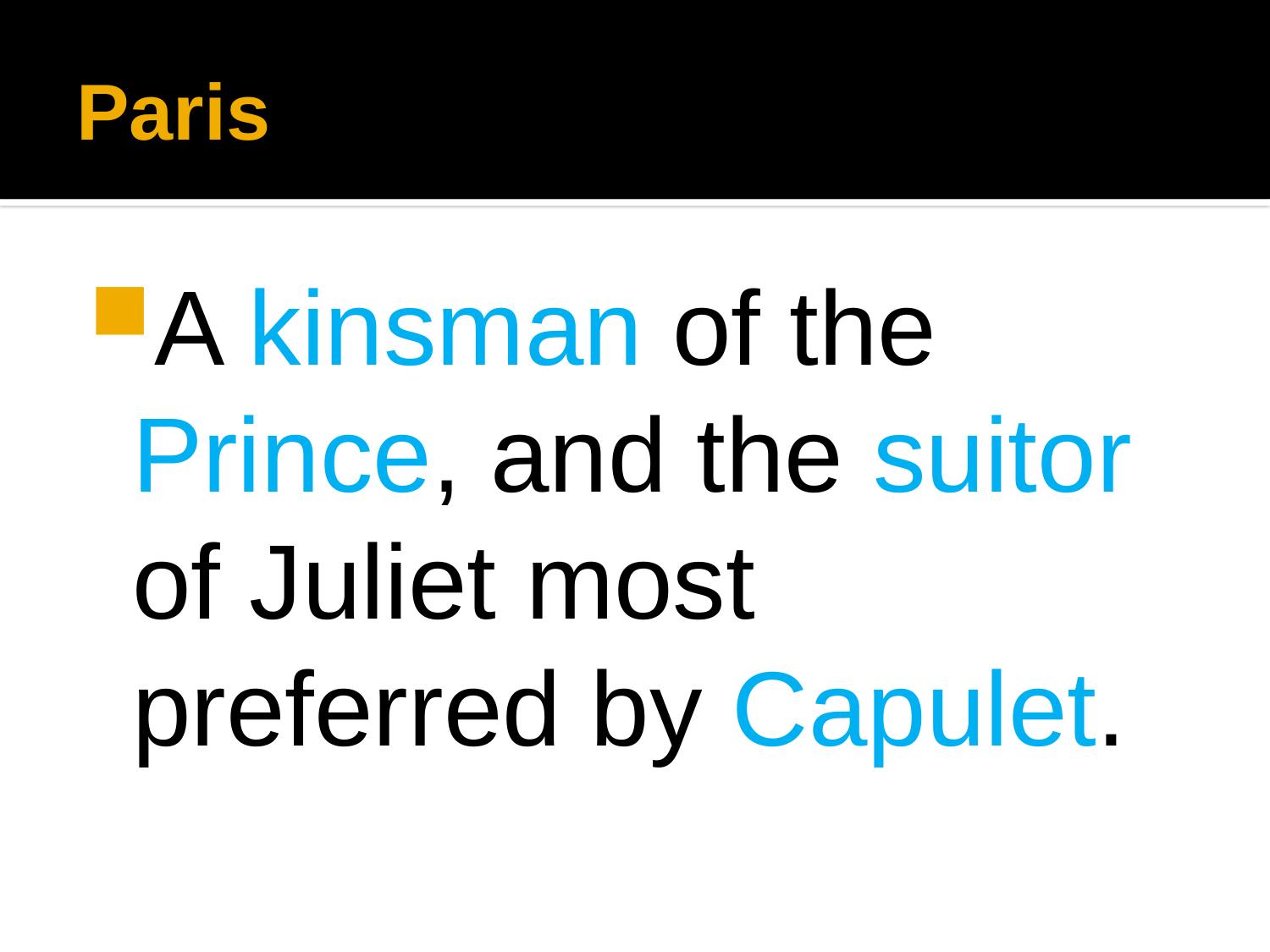

# Paris
A kinsman of the Prince, and the suitor of Juliet most preferred by Capulet.